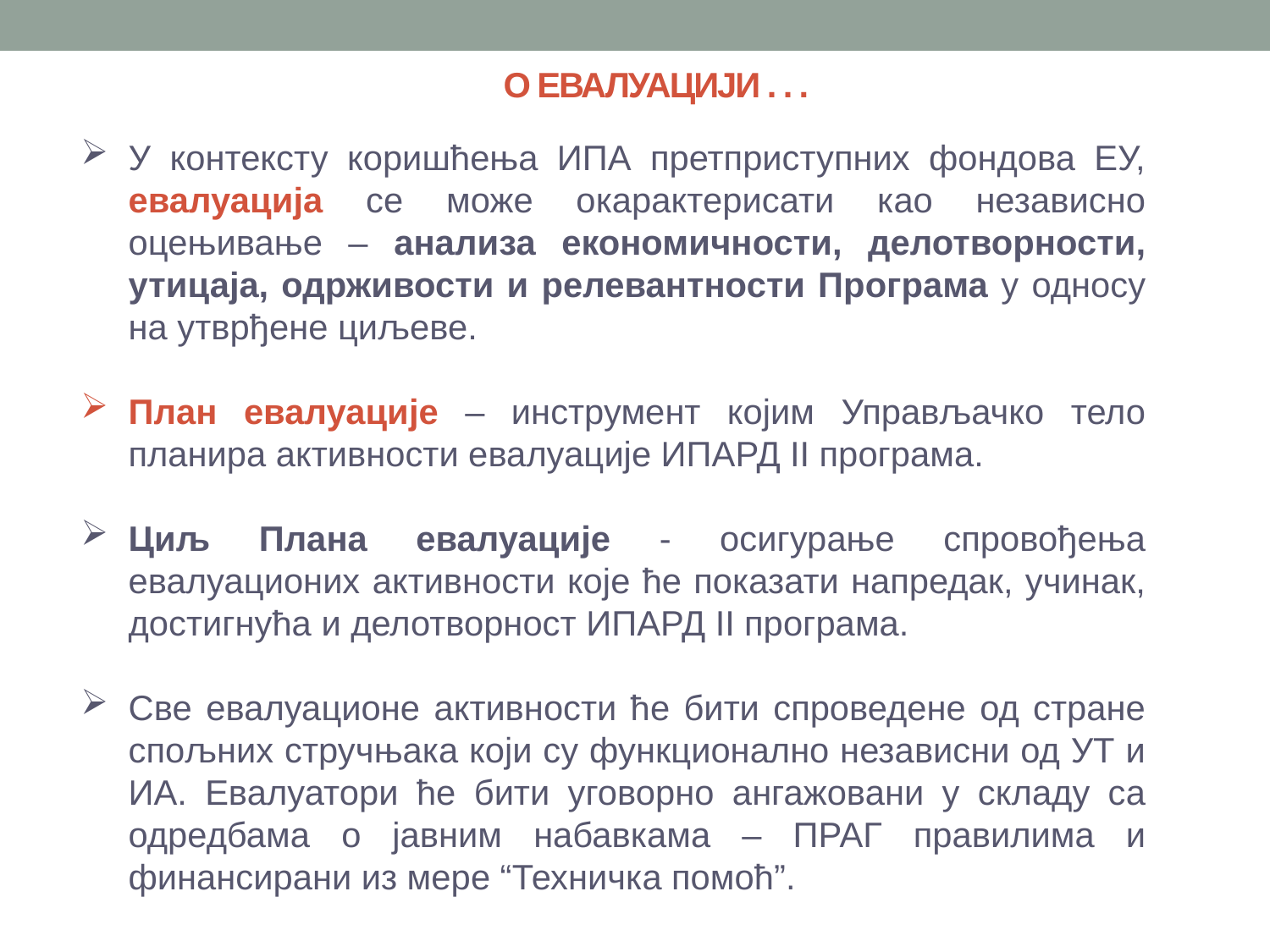

О ЕВАЛУАЦИЈИ . . .

У контексту коришћења ИПА претприступних фондова ЕУ, евалуација се може окарактерисати као независно оцењивање – анализа економичности, делотворности, утицаја, одрживости и релевантности Програма у односу на утврђене циљеве.

План евалуације – инструмент којим Управљачко тело планира активности евалуације ИПАРД II програма.

Циљ Плана евалуације - осигурање спровођења евалуационих активности које ће показати напредак, учинак, достигнућа и делотворност ИПАРД II програма.

Све евалуационе активности ће бити спроведене од стране спољних стручњака који су функционално независни од УТ и ИА. Евалуатори ће бити уговорно ангажовани у складу са одредбама о јавним набавкама – ПРАГ правилима и финансирани из мере “Техничка помоћ”.